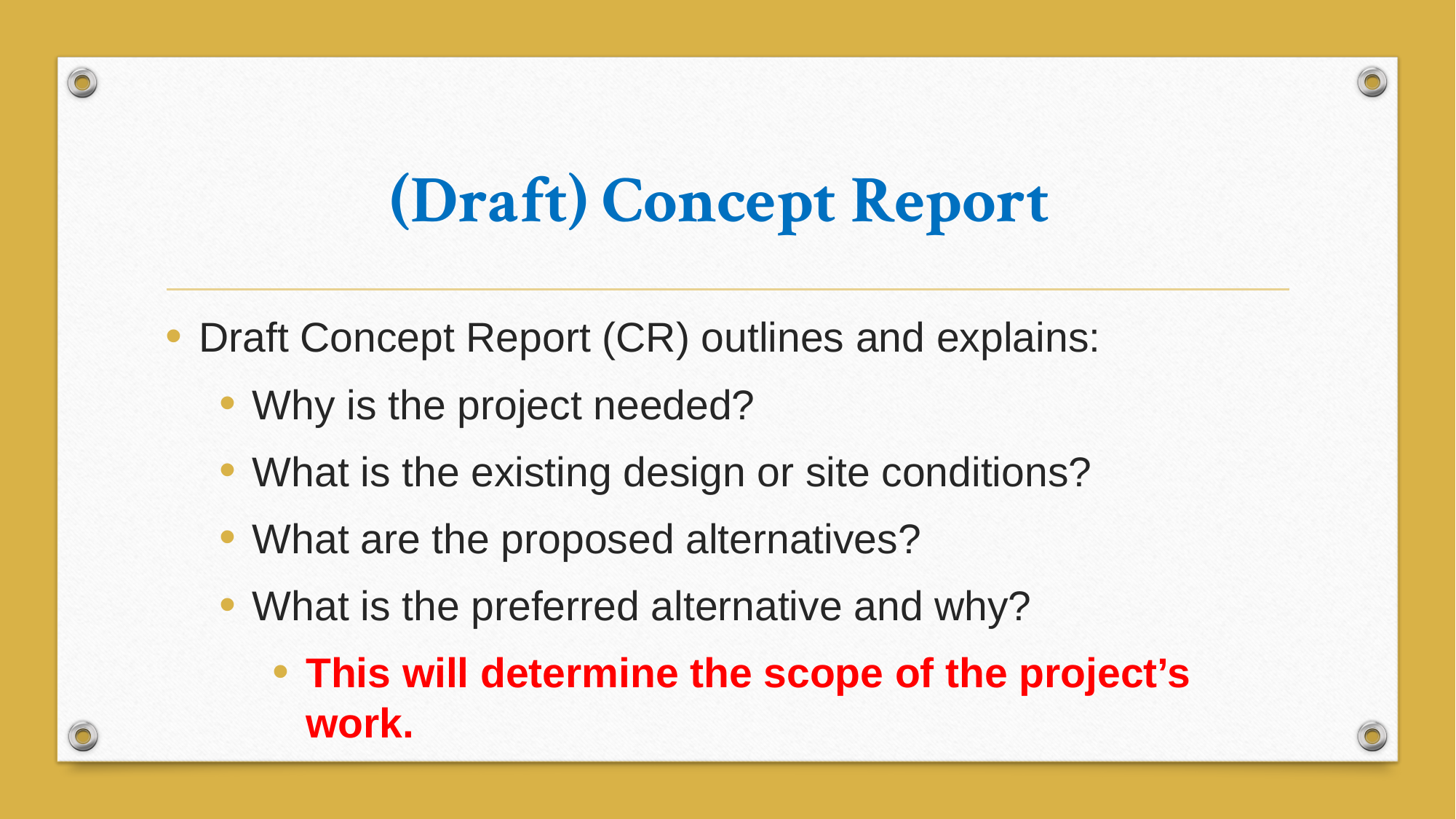

# (Draft) Concept Report
Draft Concept Report (CR) outlines and explains:
Why is the project needed?
What is the existing design or site conditions?
What are the proposed alternatives?
What is the preferred alternative and why?
This will determine the scope of the project’s work.